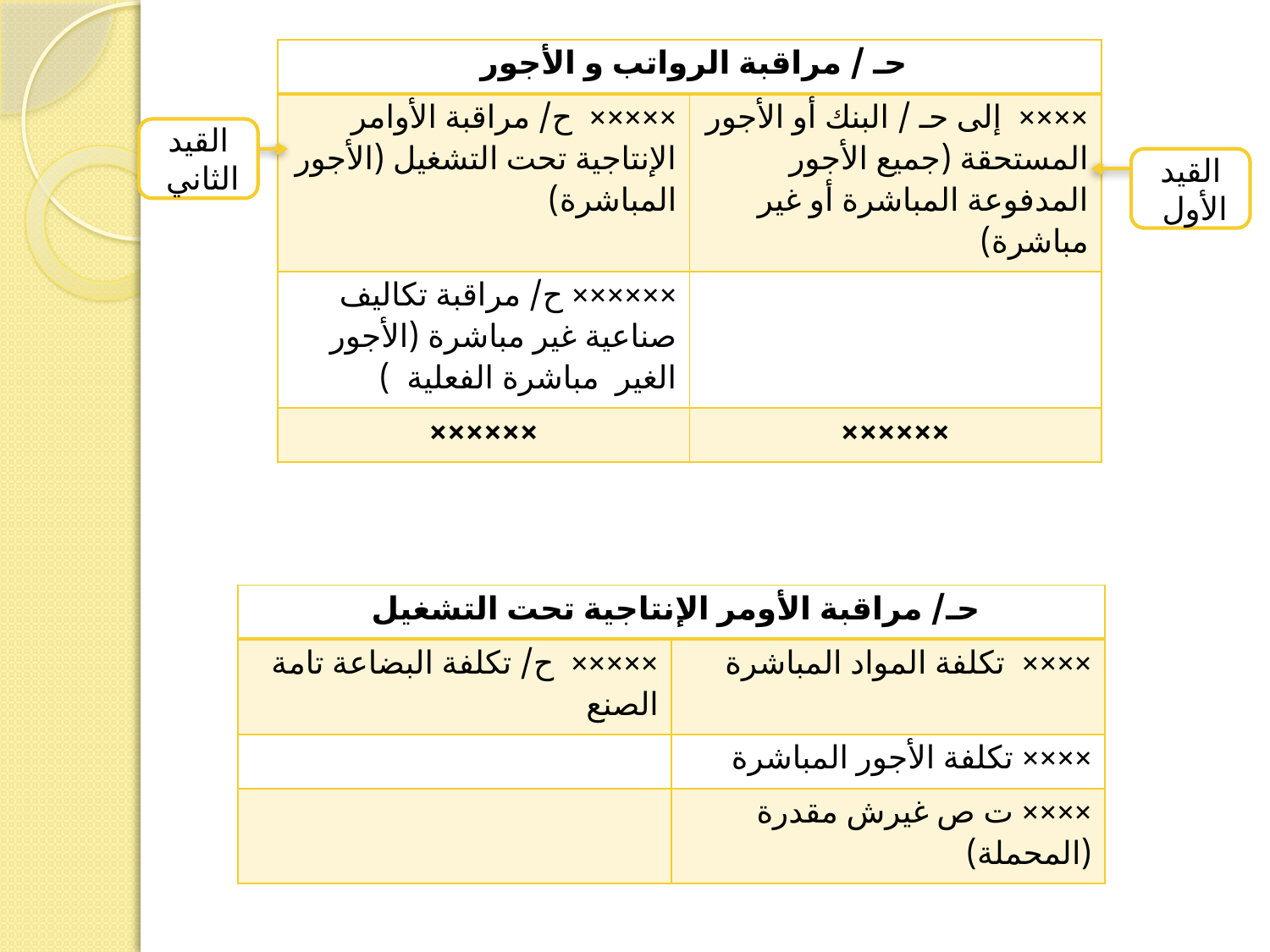

| حـ / مراقبة الرواتب و الأجور |  |
| --- | --- |
| ××××× ح/ مراقبة الأوامر الإنتاجية تحت التشغيل (الأجور المباشرة) | ×××× إلى حـ / البنك أو الأجور المستحقة (جميع الأجور المدفوعة المباشرة أو غير مباشرة) |
| ×××××× ح/ مراقبة تكاليف صناعية غير مباشرة (الأجور الغير مباشرة الفعلية ) |  |
| ×××××× | ×××××× |
القيد الثاني
القيد الأول
| حـ/ مراقبة الأومر الإنتاجية تحت التشغيل |  |
| --- | --- |
| ××××× ح/ تكلفة البضاعة تامة الصنع | ×××× تكلفة المواد المباشرة |
|  | ×××× تكلفة الأجور المباشرة |
|  | ×××× ت ص غيرش مقدرة (المحملة) |